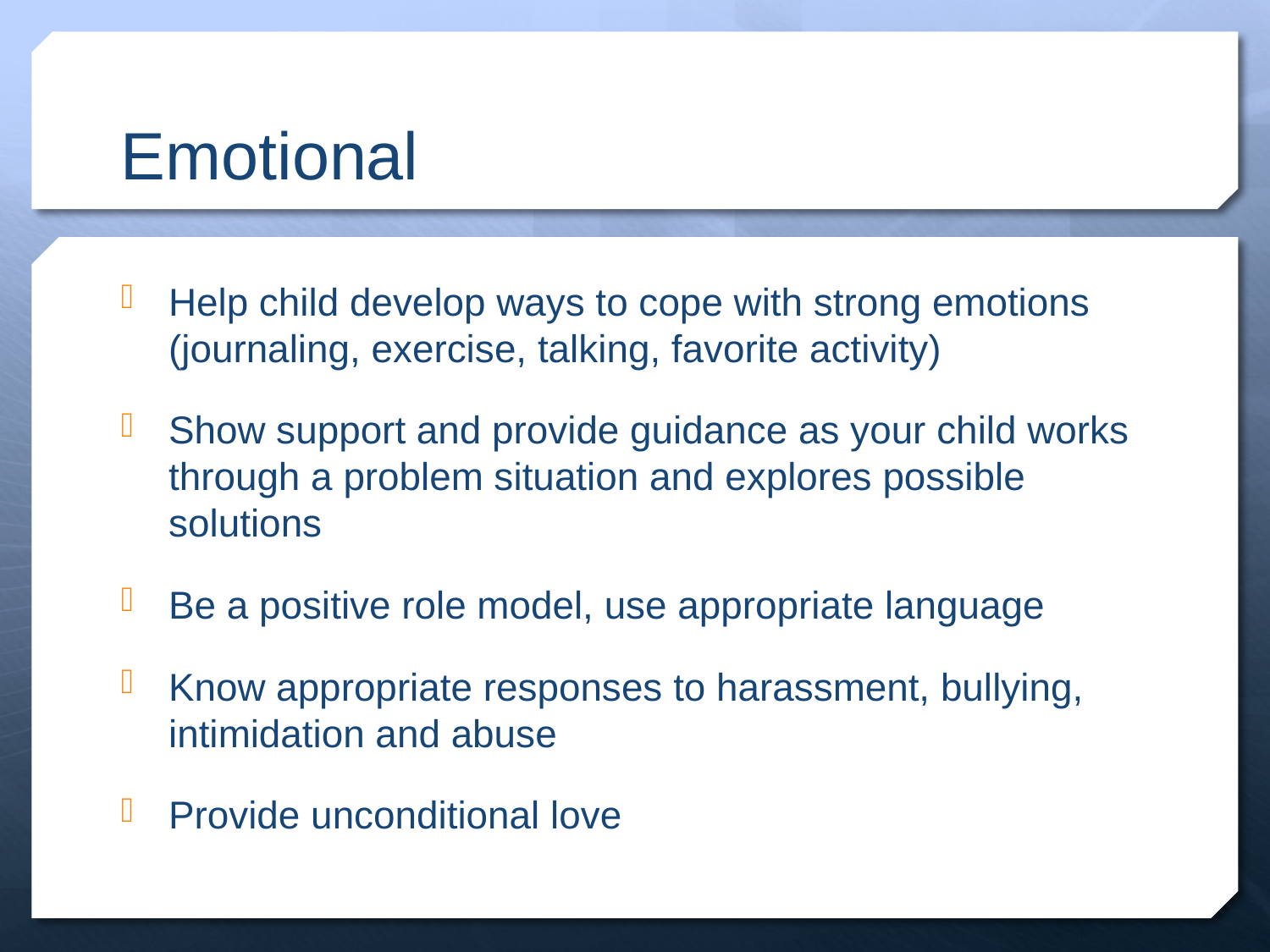

# Emotional
Help child develop ways to cope with strong emotions (journaling, exercise, talking, favorite activity)
Show support and provide guidance as your child works through a problem situation and explores possible solutions
Be a positive role model, use appropriate language
Know appropriate responses to harassment, bullying, intimidation and abuse
Provide unconditional love